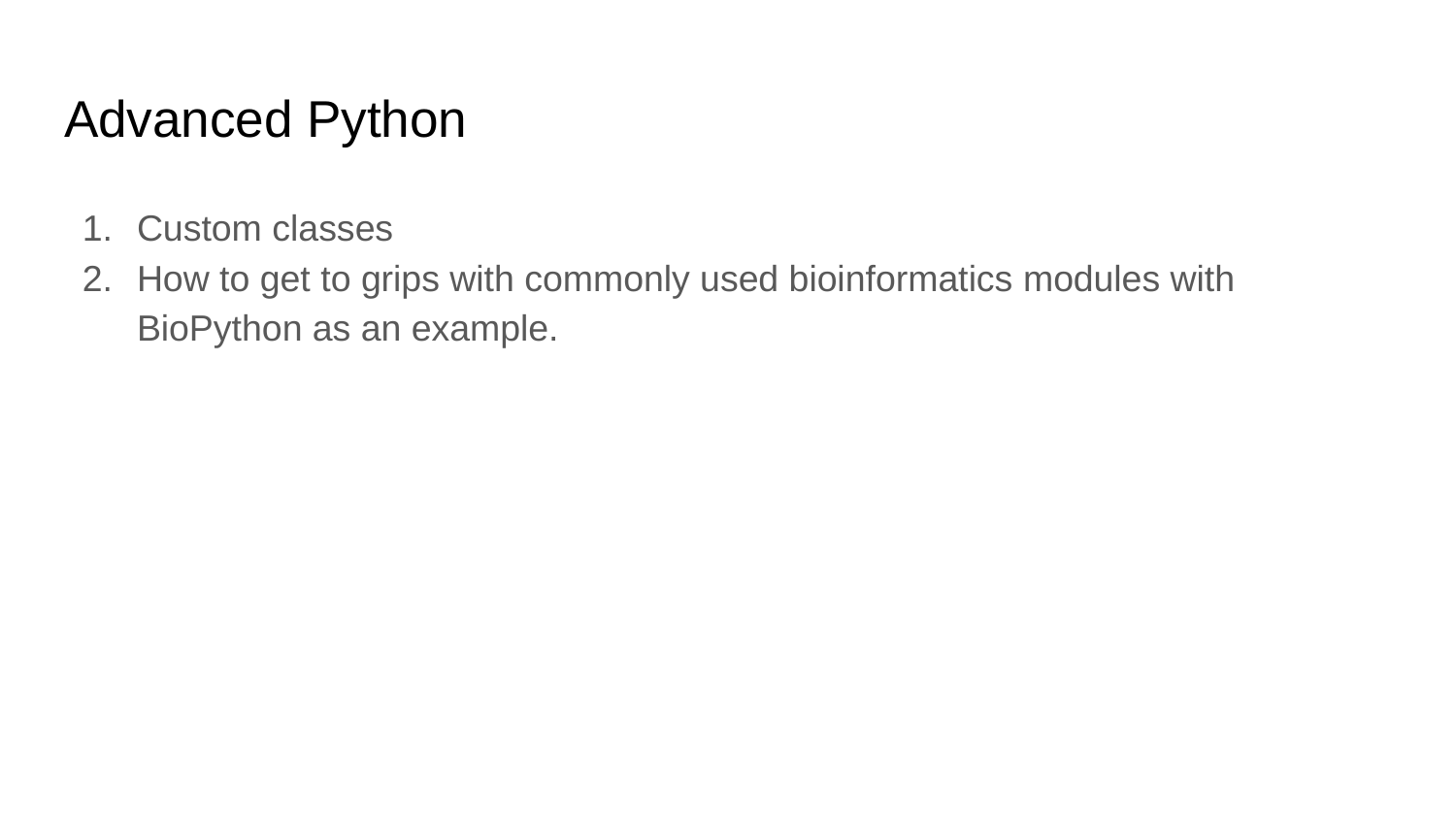

# Advanced Python
Custom classes
How to get to grips with commonly used bioinformatics modules with BioPython as an example.